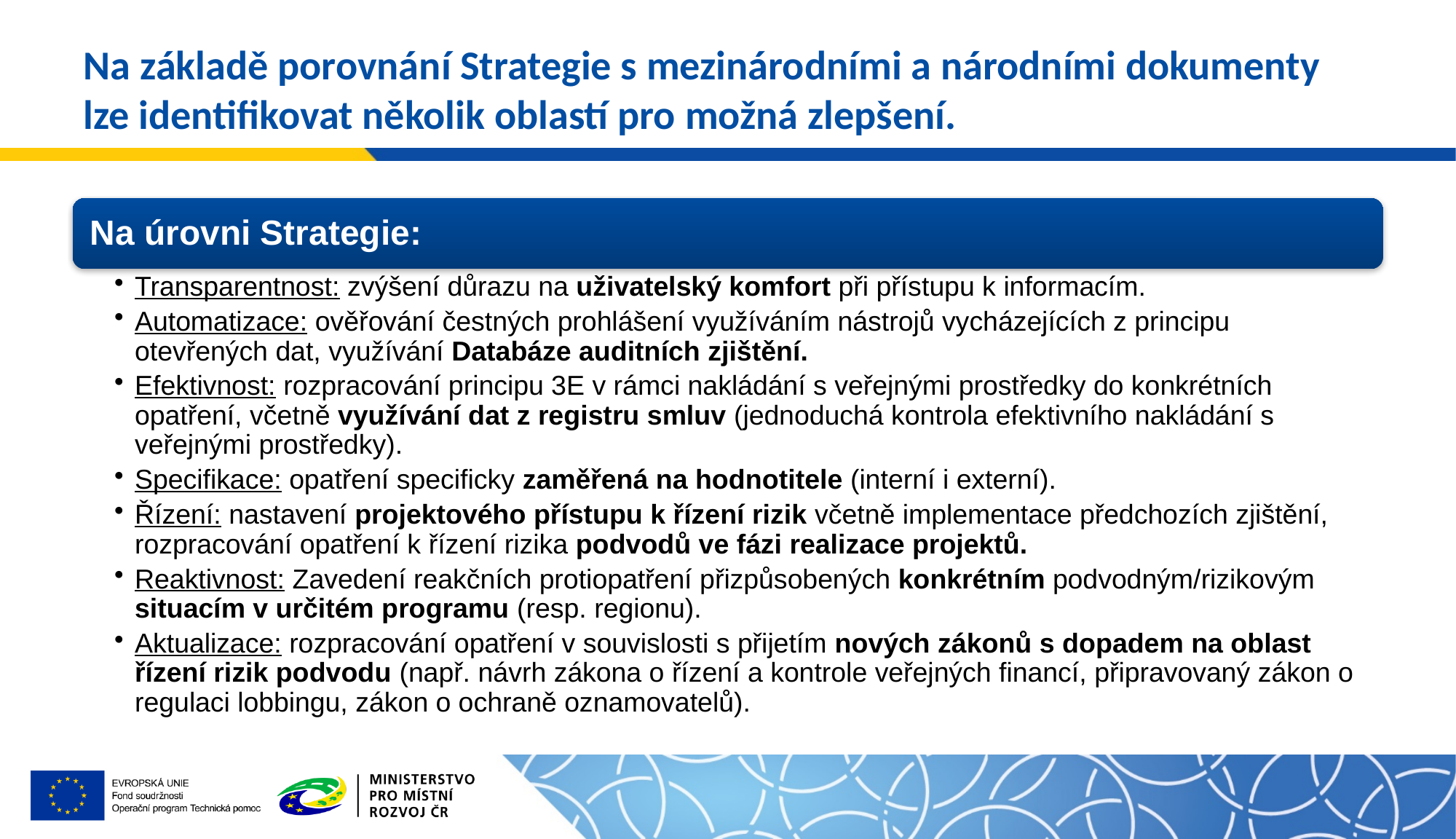

# Na základě porovnání Strategie s mezinárodními a národními dokumenty lze identifikovat několik oblastí pro možná zlepšení.
Na úrovni Strategie:
Transparentnost: zvýšení důrazu na uživatelský komfort při přístupu k informacím.
Automatizace: ověřování čestných prohlášení využíváním nástrojů vycházejících z principu otevřených dat, využívání Databáze auditních zjištění.
Efektivnost: rozpracování principu 3E v rámci nakládání s veřejnými prostředky do konkrétních opatření, včetně využívání dat z registru smluv (jednoduchá kontrola efektivního nakládání s veřejnými prostředky).
Specifikace: opatření specificky zaměřená na hodnotitele (interní i externí).
Řízení: nastavení projektového přístupu k řízení rizik včetně implementace předchozích zjištění, rozpracování opatření k řízení rizika podvodů ve fázi realizace projektů.
Reaktivnost: Zavedení reakčních protiopatření přizpůsobených konkrétním podvodným/rizikovým situacím v určitém programu (resp. regionu).
Aktualizace: rozpracování opatření v souvislosti s přijetím nových zákonů s dopadem na oblast řízení rizik podvodu (např. návrh zákona o řízení a kontrole veřejných financí, připravovaný zákon o regulaci lobbingu, zákon o ochraně oznamovatelů).